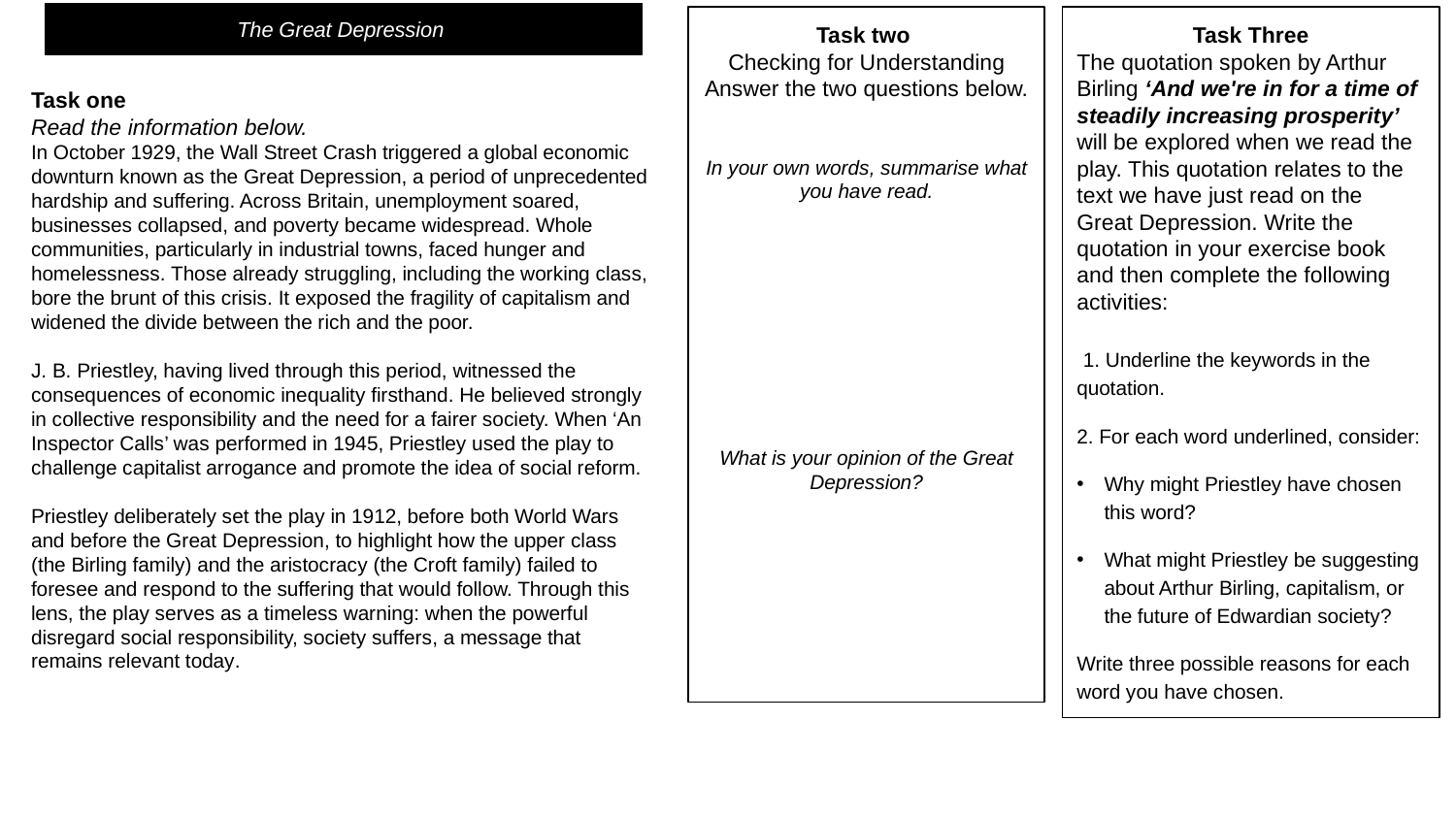

The Great Depression
Task two
Checking for Understanding
Answer the two questions below.

In your own words, summarise what you have read.

What is your opinion of the Great Depression?

Task Three
The quotation spoken by Arthur Birling ‘And we're in for a time of steadily increasing prosperity’ will be explored when we read the play. This quotation relates to the text we have just read on the Great Depression. Write the quotation in your exercise book and then complete the following activities:

 1. Underline the keywords in the quotation.
2. For each word underlined, consider:
Why might Priestley have chosen this word?
What might Priestley be suggesting about Arthur Birling, capitalism, or the future of Edwardian society?
Write three possible reasons for each word you have chosen.
Task one
Read the information below.
In October 1929, the Wall Street Crash triggered a global economic downturn known as the Great Depression, a period of unprecedented hardship and suffering. Across Britain, unemployment soared, businesses collapsed, and poverty became widespread. Whole communities, particularly in industrial towns, faced hunger and homelessness. Those already struggling, including the working class, bore the brunt of this crisis. It exposed the fragility of capitalism and widened the divide between the rich and the poor.
J. B. Priestley, having lived through this period, witnessed the consequences of economic inequality firsthand. He believed strongly in collective responsibility and the need for a fairer society. When ‘An Inspector Calls’ was performed in 1945, Priestley used the play to challenge capitalist arrogance and promote the idea of social reform.
Priestley deliberately set the play in 1912, before both World Wars and before the Great Depression, to highlight how the upper class (the Birling family) and the aristocracy (the Croft family) failed to foresee and respond to the suffering that would follow. Through this lens, the play serves as a timeless warning: when the powerful disregard social responsibility, society suffers, a message that remains relevant today.